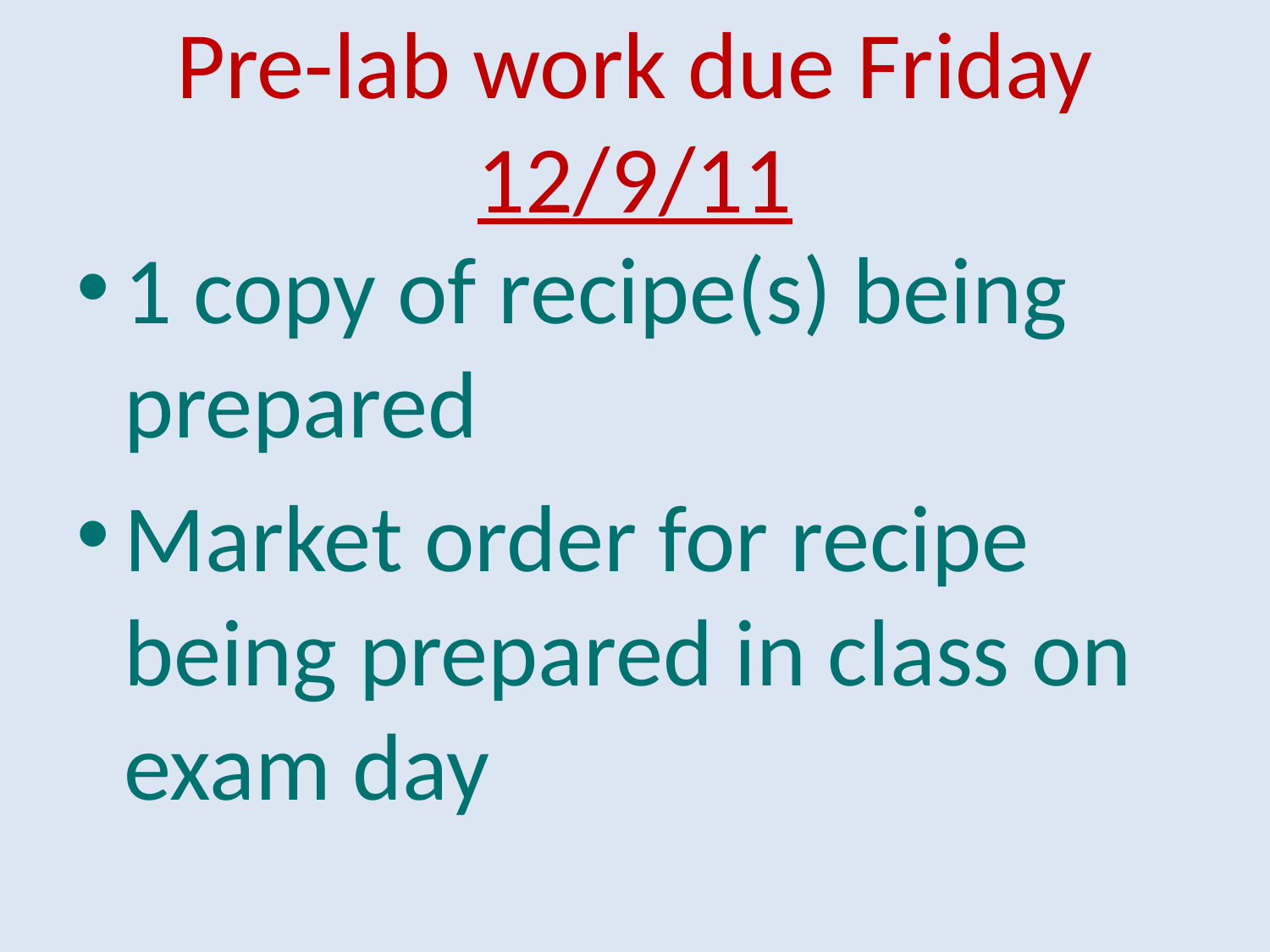

# Pre-lab work due Friday 12/9/11
1 copy of recipe(s) being prepared
Market order for recipe being prepared in class on exam day